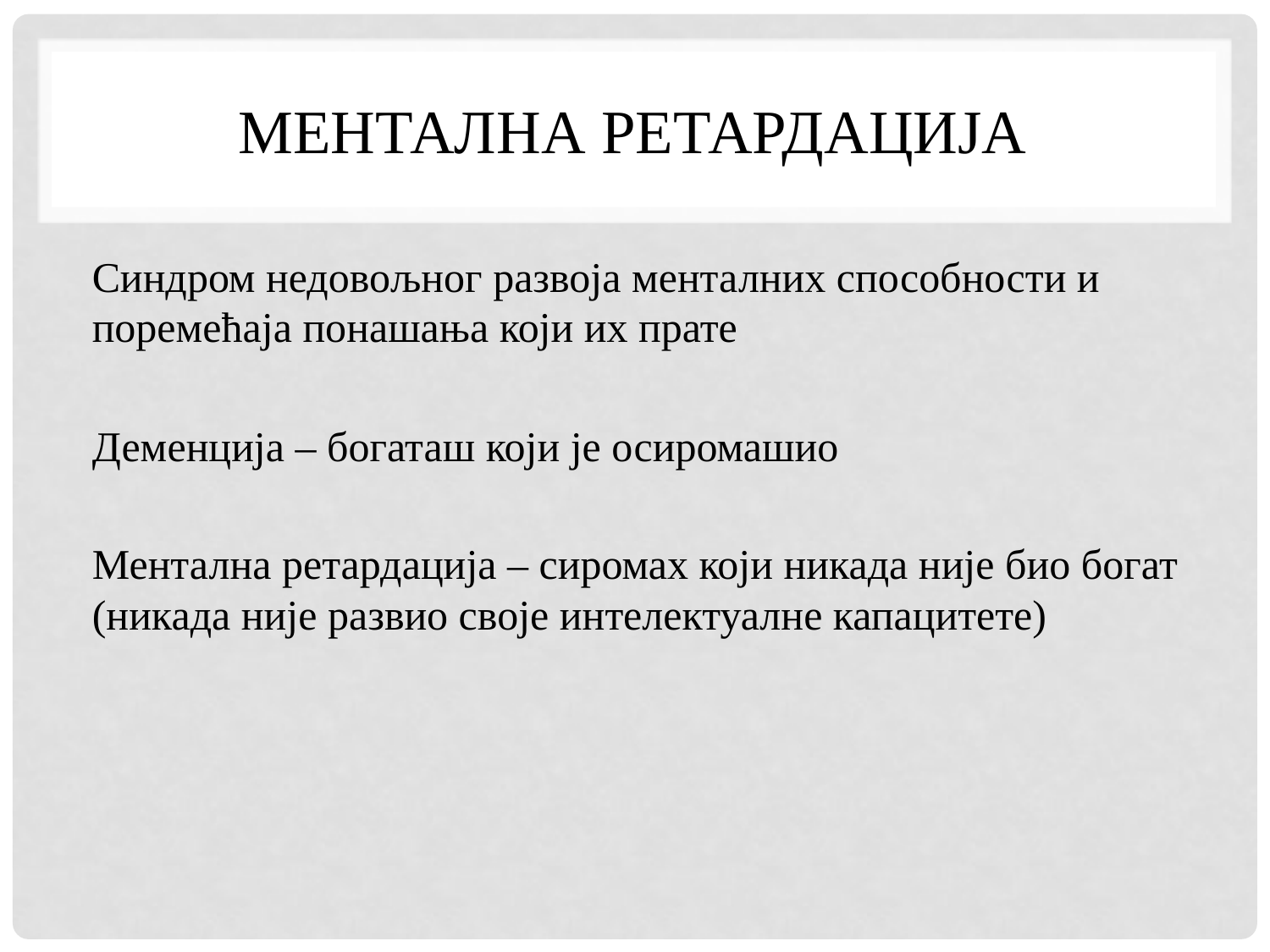

# Ментална ретардација
Синдром недовољног развоја менталних способности и поремећаја понашања који их прате

Деменција – богаташ који је осиромашио

Ментална ретардација – сиромах који никада није био богат (никада није развио своје интелектуалне капацитете)